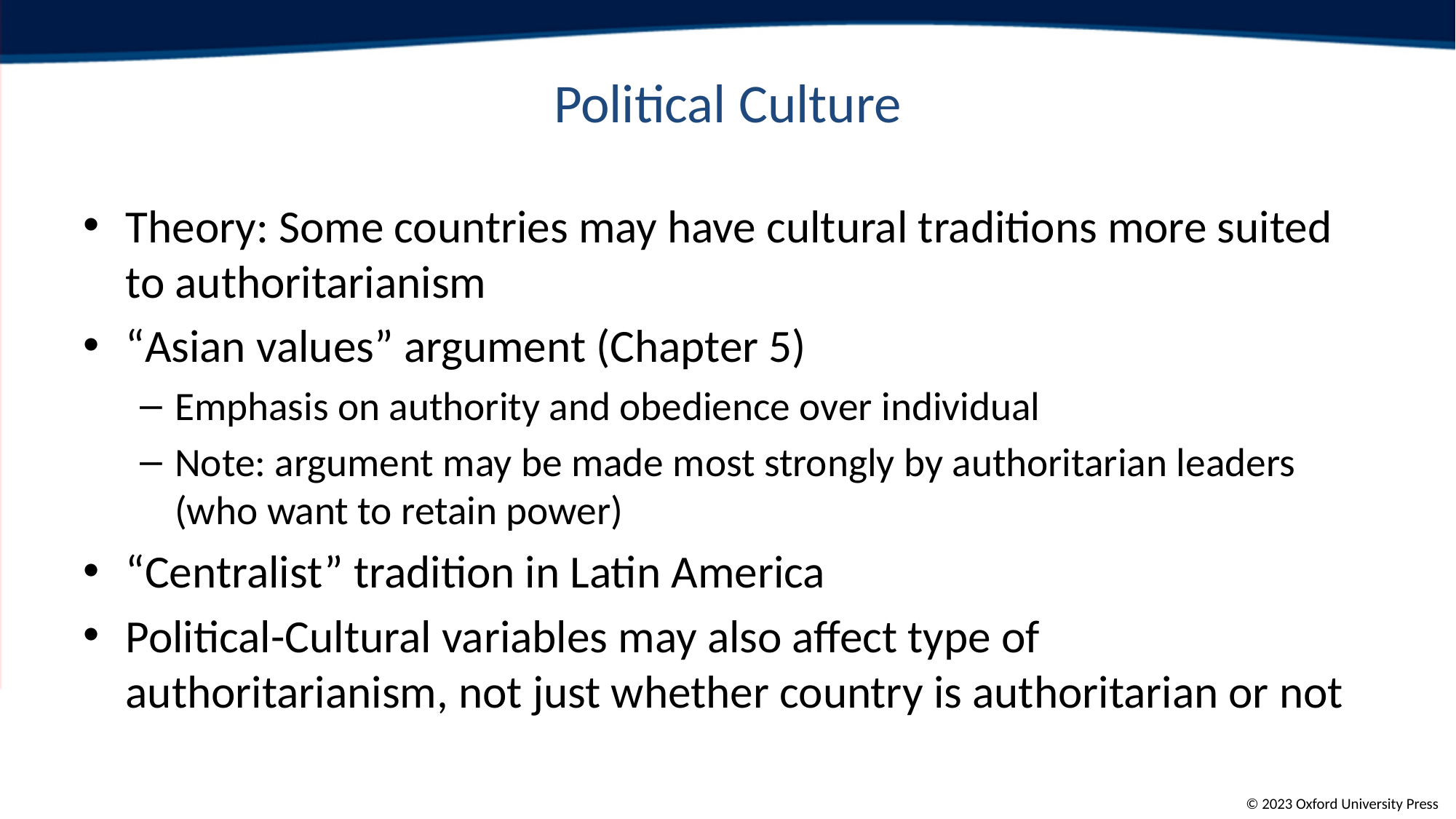

# Political Culture
Theory: Some countries may have cultural traditions more suited to authoritarianism
“Asian values” argument (Chapter 5)
Emphasis on authority and obedience over individual
Note: argument may be made most strongly by authoritarian leaders (who want to retain power)
“Centralist” tradition in Latin America
Political-Cultural variables may also affect type of authoritarianism, not just whether country is authoritarian or not